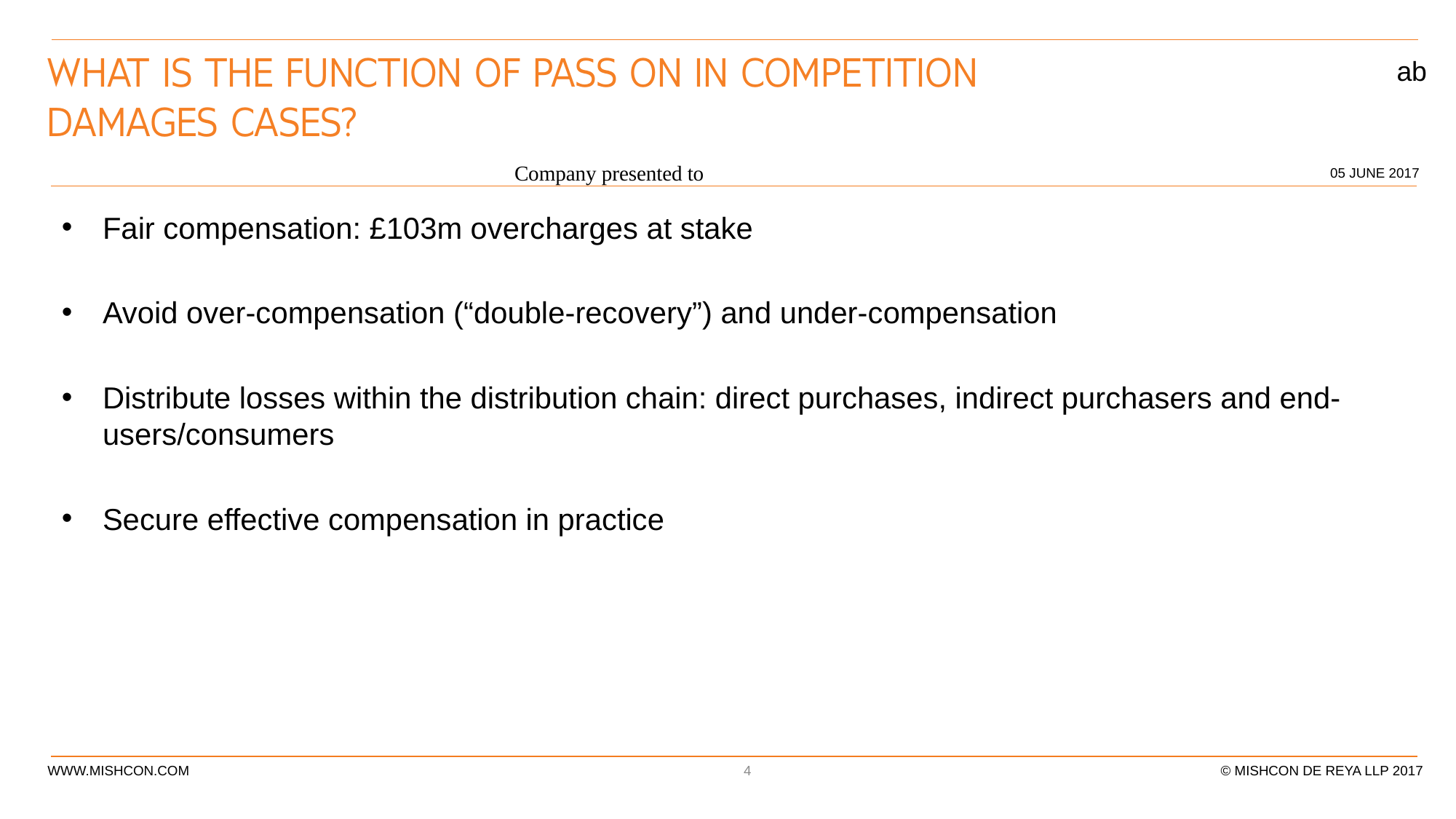

# WHAT IS THE FUNCTION OF PASS ON IN COMPETITION DAMAGES CASES?
05 June 2017
Company presented to
Fair compensation: £103m overcharges at stake

Avoid over-compensation (“double-recovery”) and under-compensation

Distribute losses within the distribution chain: direct purchases, indirect purchasers and end-users/consumers

Secure effective compensation in practice

4